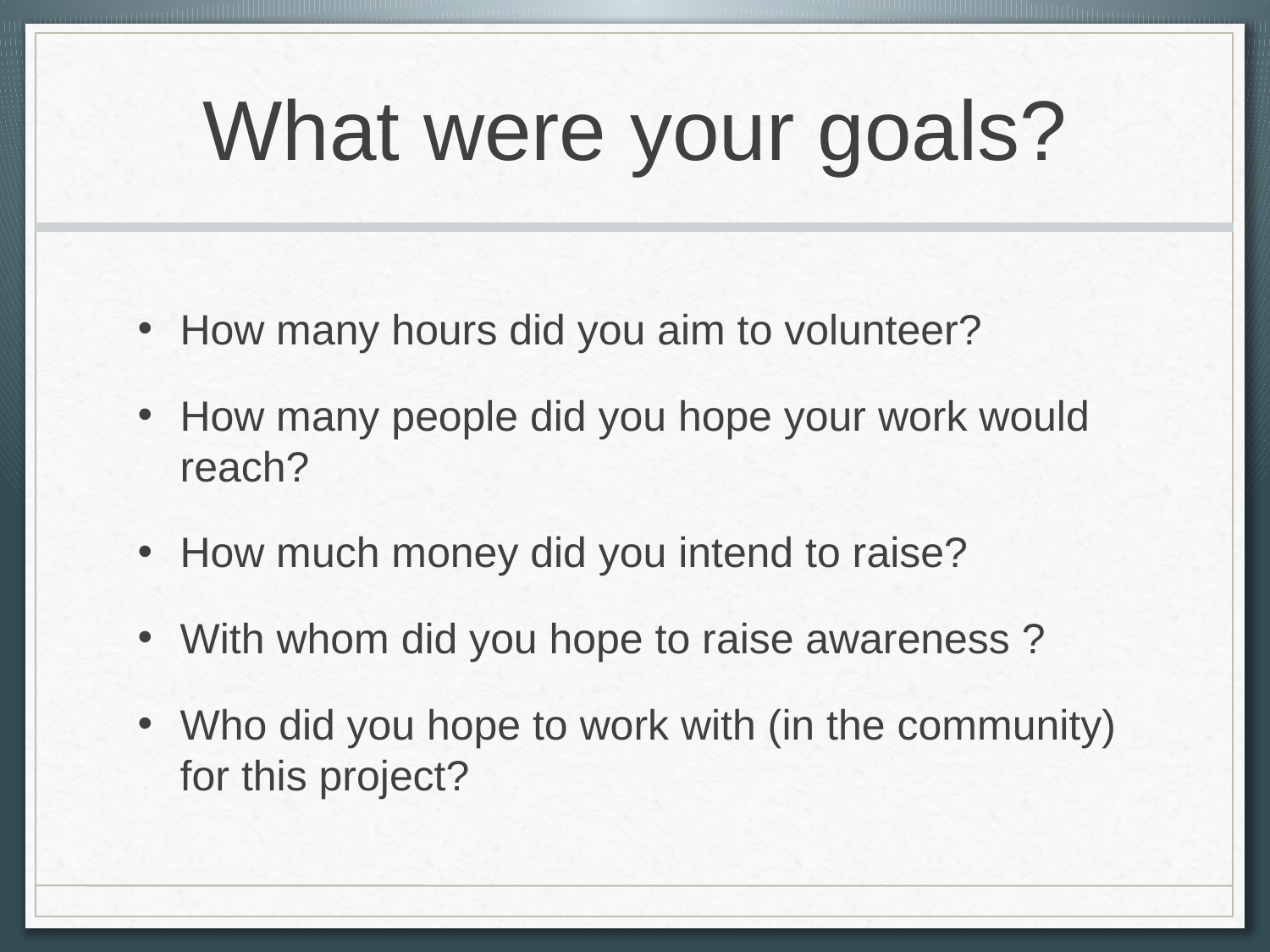

# What were your goals?
How many hours did you aim to volunteer?
How many people did you hope your work would reach?
How much money did you intend to raise?
With whom did you hope to raise awareness ?
Who did you hope to work with (in the community) for this project?